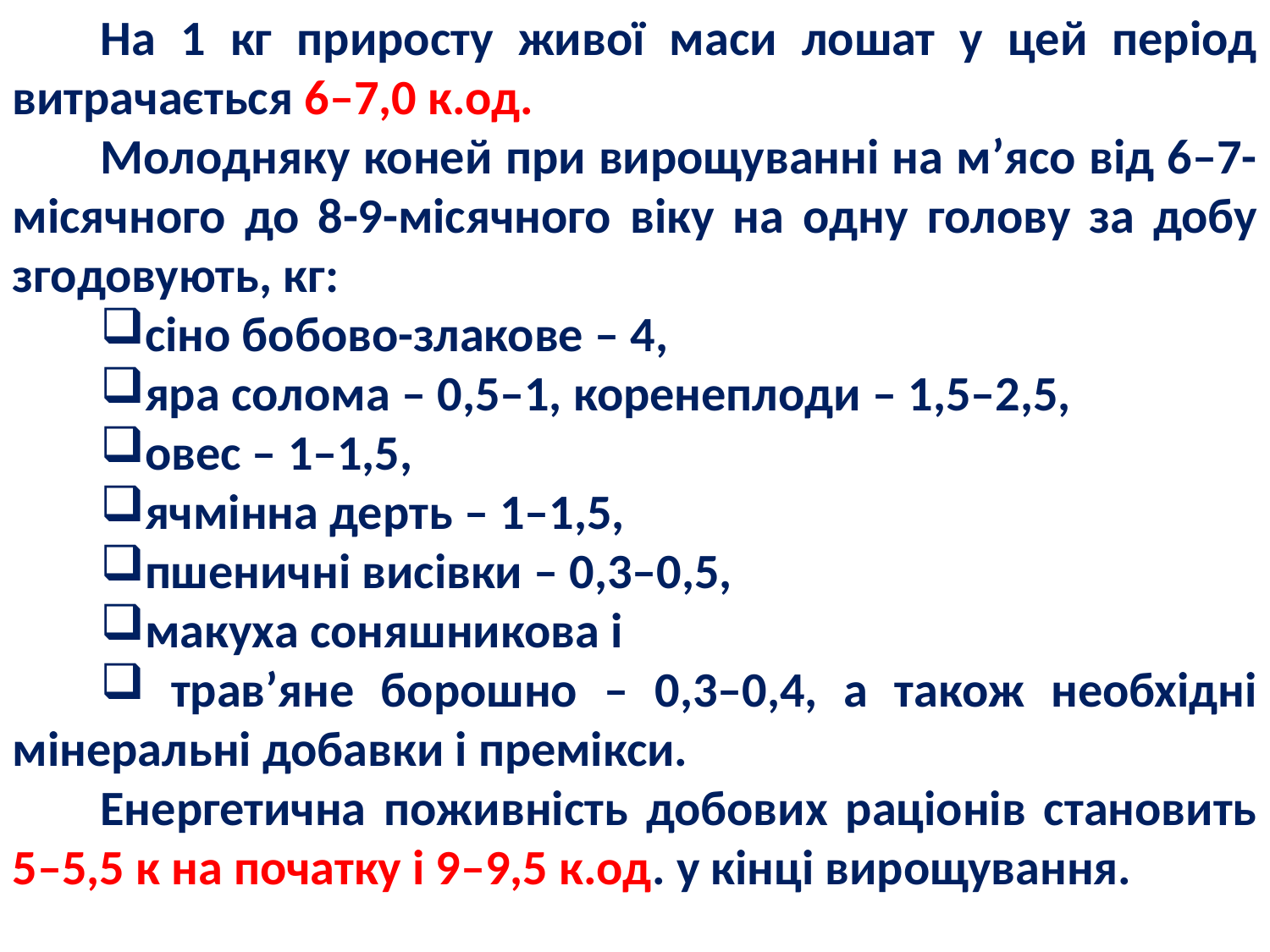

На 1 кг приросту живої маси лошат у цей період витрачається 6–7,0 к.од.
Молодняку коней при вирощуванні на м’ясо від 6–7-місячного до 8-9-місячного віку на одну голову за добу згодовують, кг:
сіно бобово-злакове – 4,
яра солома – 0,5–1, коренеплоди – 1,5–2,5,
овес – 1–1,5,
ячмінна дерть – 1–1,5,
пшеничні висівки – 0,3–0,5,
макуха соняшникова і
 трав’яне борошно – 0,3–0,4, а також необхідні мінеральні добавки і премікси.
Енергетична поживність добових раціонів становить 5–5,5 к на початку і 9–9,5 к.од. у кінці вирощування.